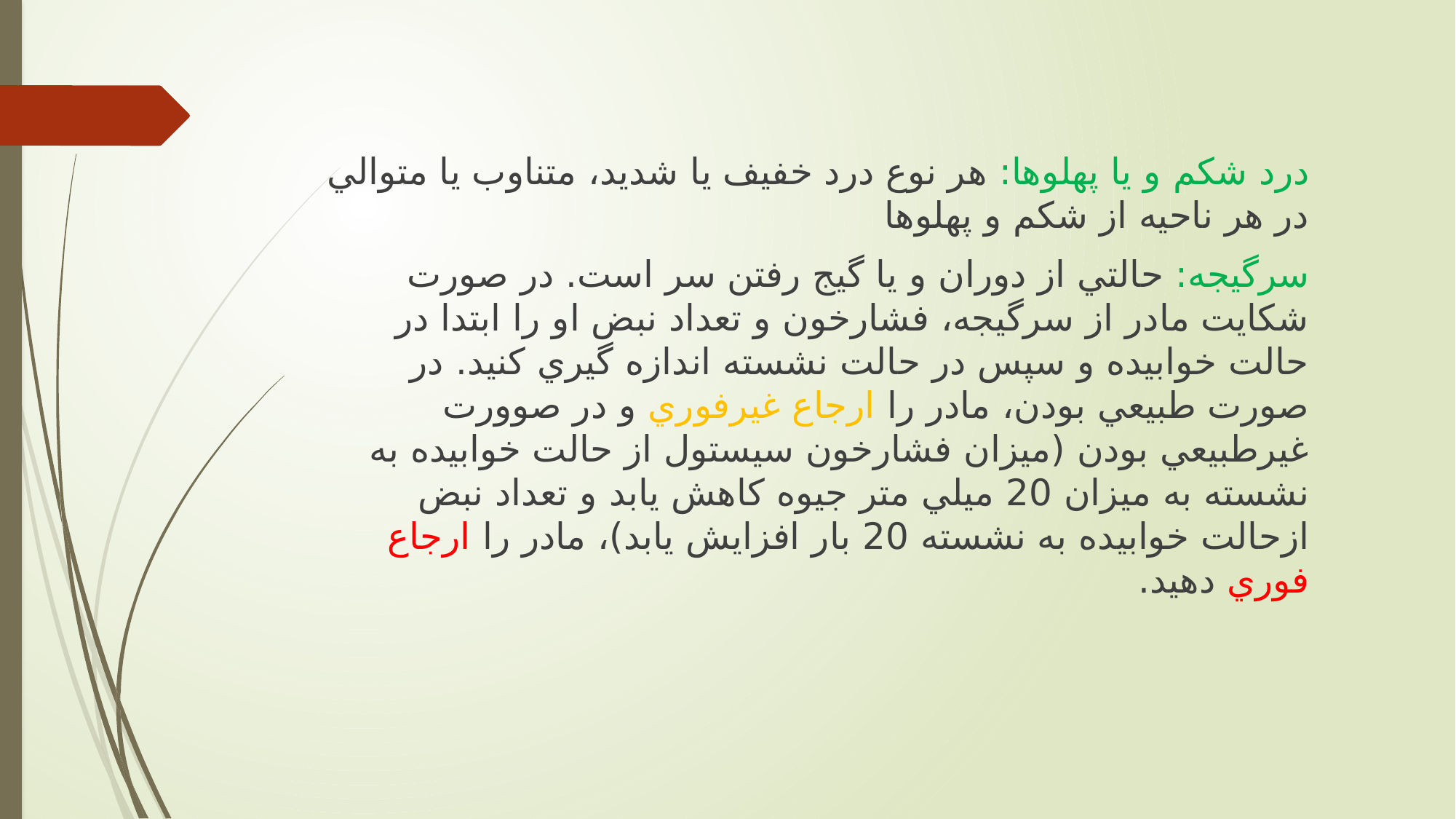

درد شکم و يا پهلوها: هر نوع درد خفیف يا شديد، متناوب يا متوالي در هر ناحیه از شکم و پهلوها
سرگیجه: حالتي از دوران و يا گیج رفتن سر است. در صورت شکايت مادر از سرگیجه، فشارخون و تعداد نبض او را ابتدا در حالت خوابیده و سپس در حالت نشسته اندازه گیري کنید. در صورت طبیعي بودن، مادر را ارجاع غیرفوري و در صوورت غیرطبیعي بودن (میزان فشارخون سیستول از حالت خوابیده به نشسته به میزان 20 میلي متر جیوه کاهش يابد و تعداد نبض ازحالت خوابیده به نشسته 20 بار افزايش يابد)، مادر را ارجاع فوري دهید.